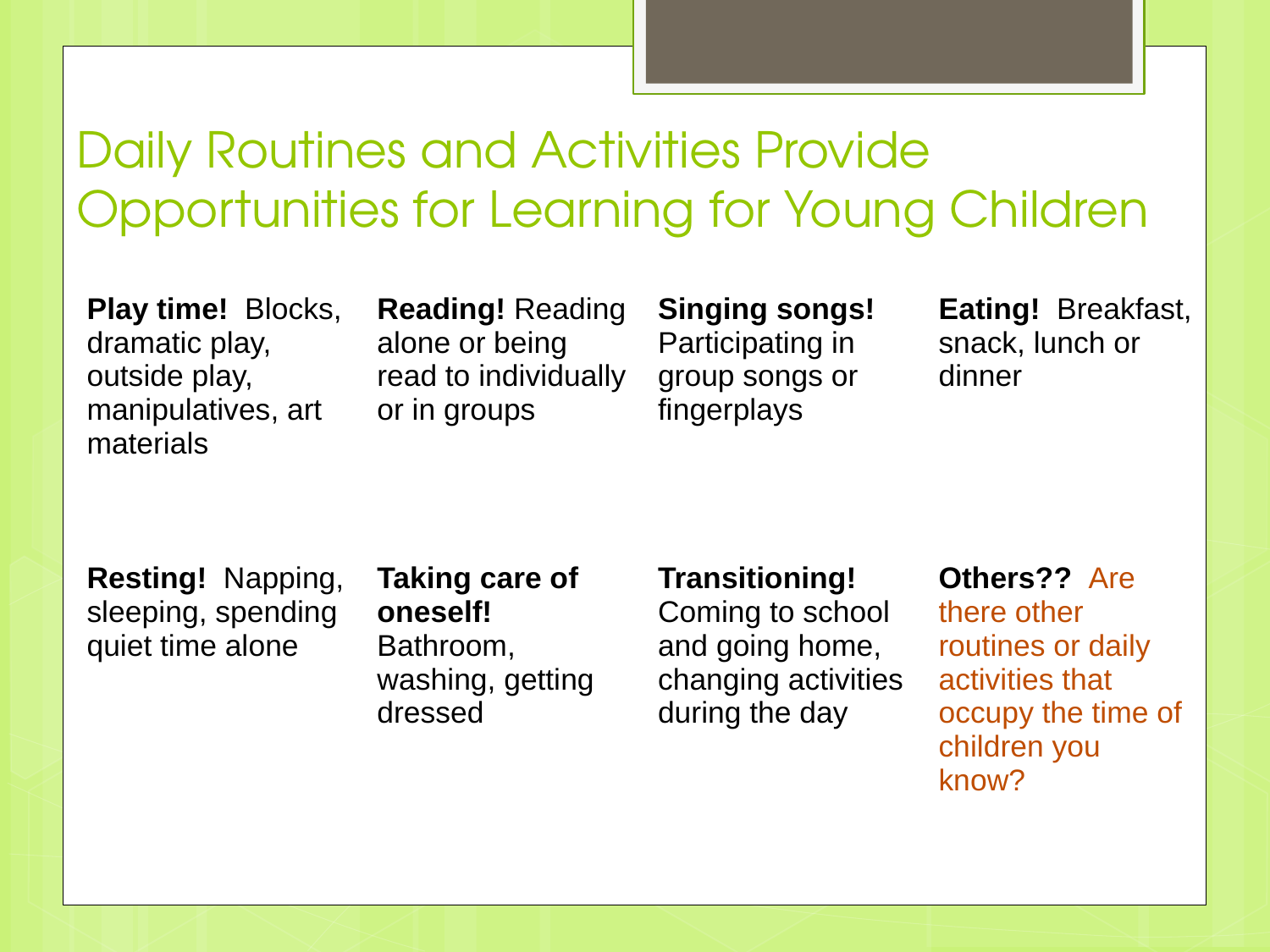

# Daily Routines and Activities Provide Opportunities for Learning for Young Children
| Play time! Blocks, dramatic play, outside play, manipulatives, art materials | Reading! Reading alone or being read to individually or in groups | Singing songs! Participating in group songs or fingerplays | Eating! Breakfast, snack, lunch or dinner |
| --- | --- | --- | --- |
| Resting! Napping, sleeping, spending quiet time alone | Taking care of oneself! Bathroom, washing, getting dressed | Transitioning! Coming to school and going home, changing activities during the day | Others?? Are there other routines or daily activities that occupy the time of children you know? |